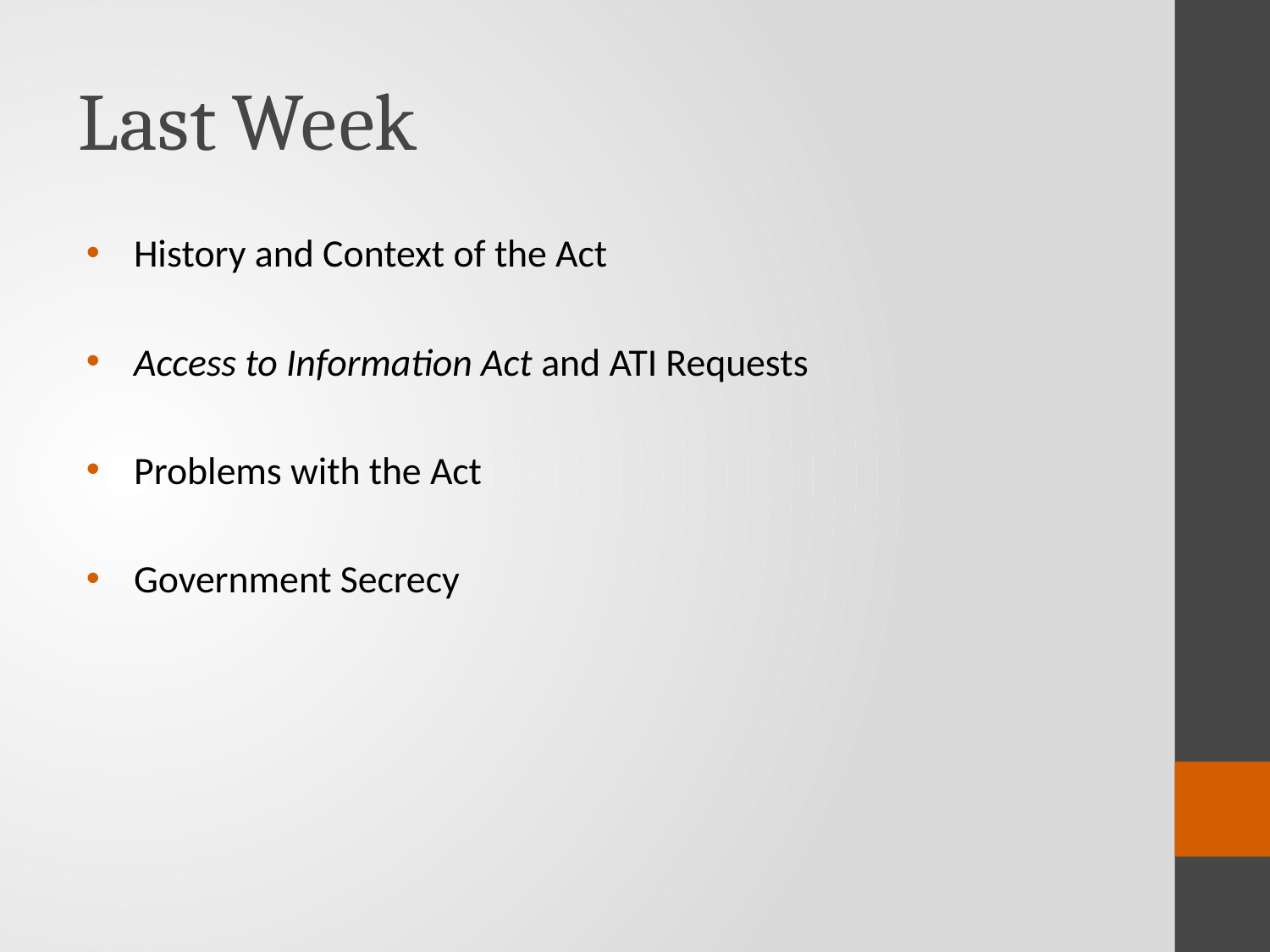

# Last Week
History and Context of the Act

Access to Information Act and ATI Requests

Problems with the Act

Government Secrecy